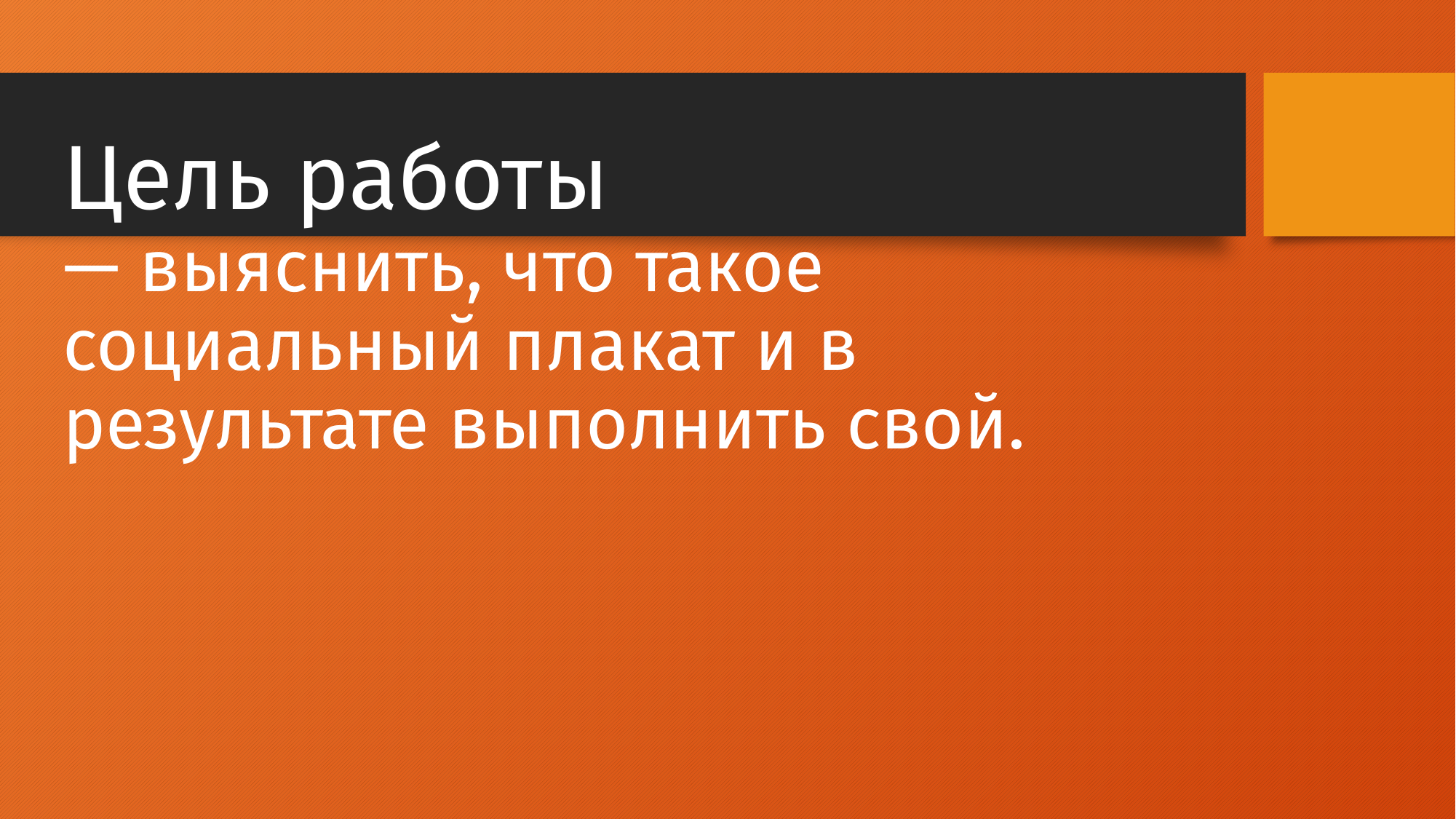

# Цель работы — выяснить, что такое социальный плакат и в результате выполнить свой.